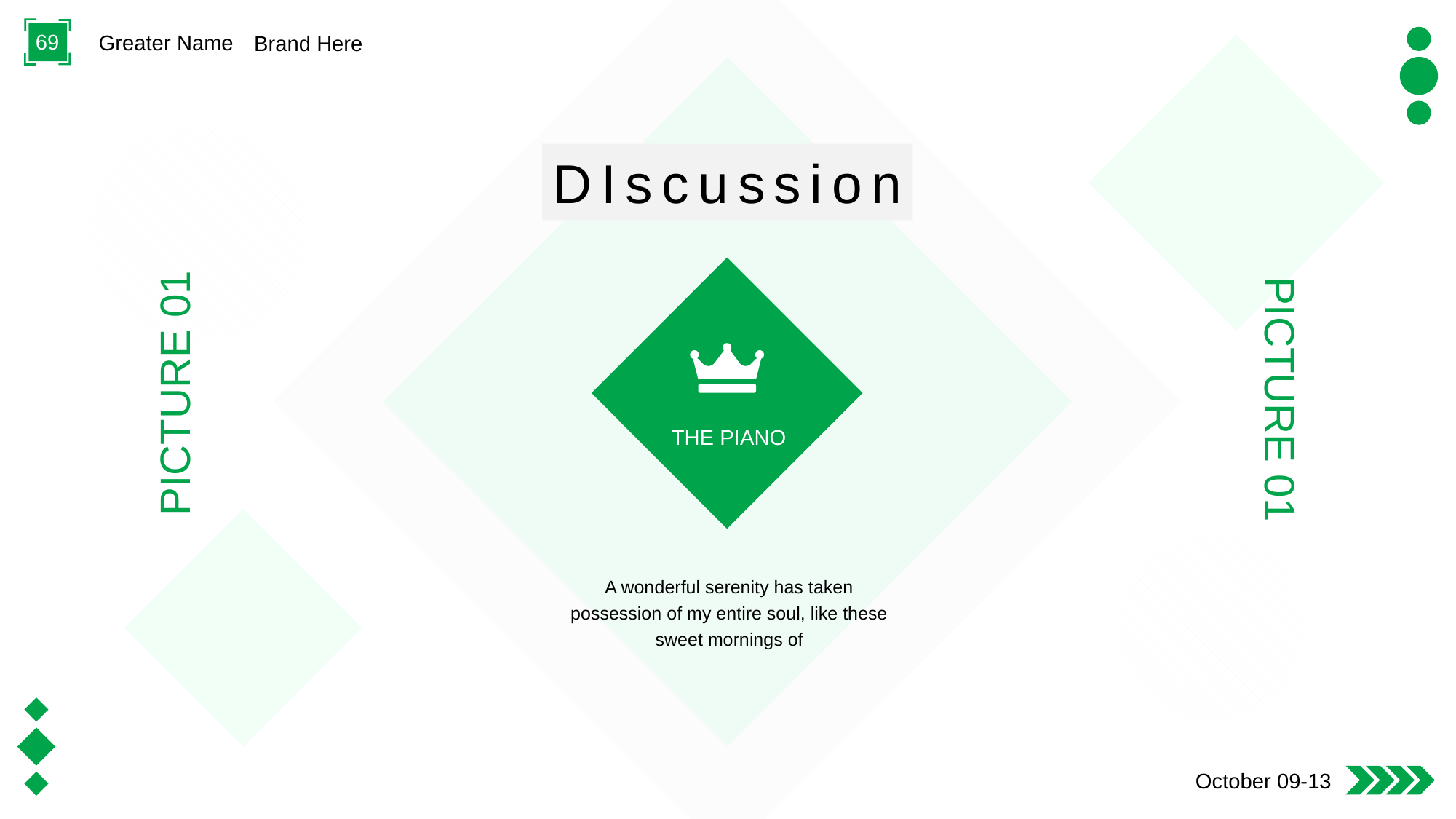

69
Greater Name
Brand Here

DIscussion

PICTURE 01
PICTURE 01
THE PIANO
A wonderful serenity has taken possession of my entire soul, like these sweet mornings of

October 09-13